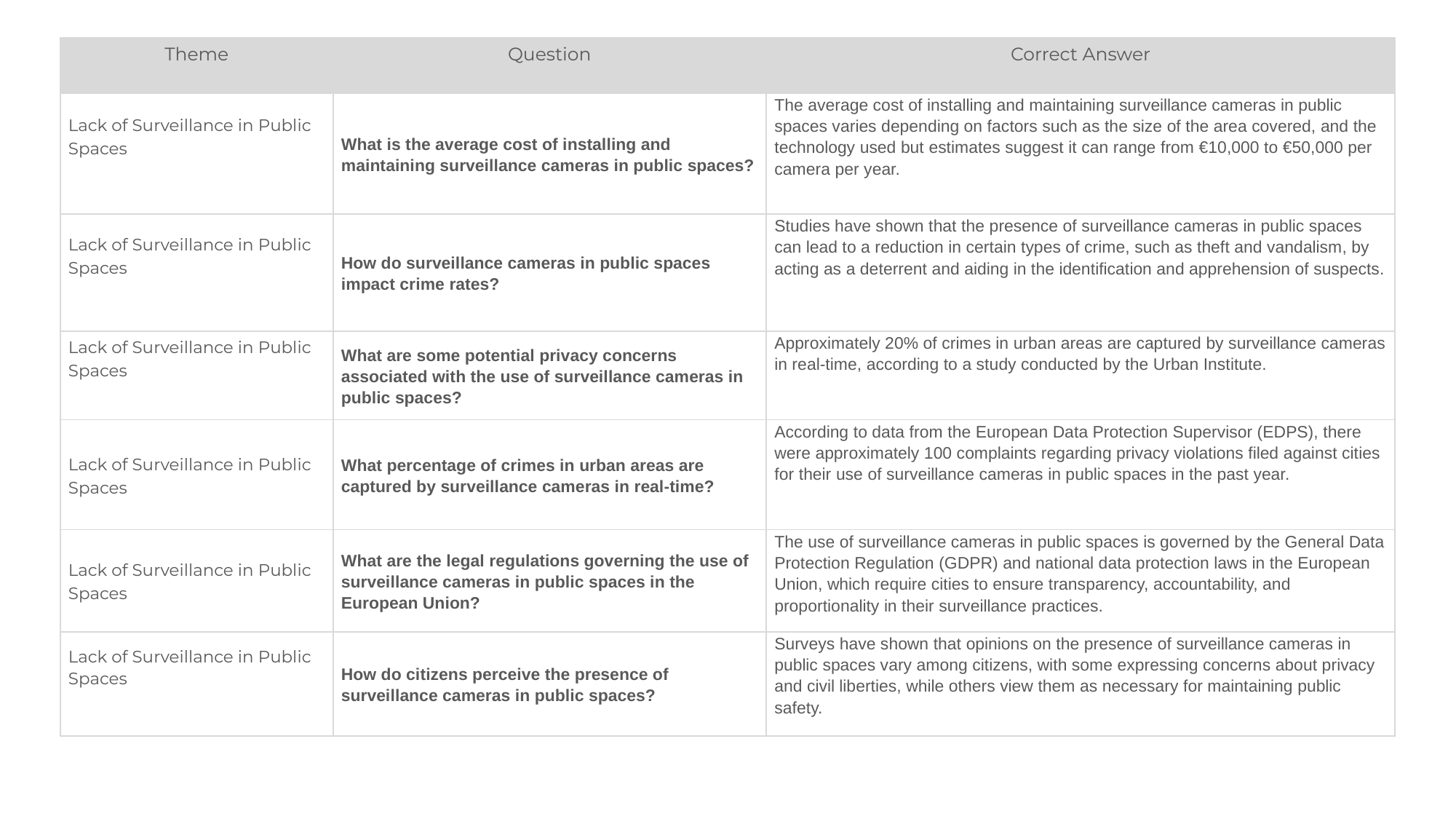

| Theme | Question | Correct Answer |
| --- | --- | --- |
| Lack of Surveillance in Public Spaces | What is the average cost of installing and maintaining surveillance cameras in public spaces? | The average cost of installing and maintaining surveillance cameras in public spaces varies depending on factors such as the size of the area covered, and the technology used but estimates suggest it can range from €10,000 to €50,000 per camera per year. |
| Lack of Surveillance in Public Spaces | How do surveillance cameras in public spaces impact crime rates? | Studies have shown that the presence of surveillance cameras in public spaces can lead to a reduction in certain types of crime, such as theft and vandalism, by acting as a deterrent and aiding in the identification and apprehension of suspects. |
| Lack of Surveillance in Public Spaces | What are some potential privacy concerns associated with the use of surveillance cameras in public spaces? | Approximately 20% of crimes in urban areas are captured by surveillance cameras in real-time, according to a study conducted by the Urban Institute. |
| Lack of Surveillance in Public Spaces | What percentage of crimes in urban areas are captured by surveillance cameras in real-time? | According to data from the European Data Protection Supervisor (EDPS), there were approximately 100 complaints regarding privacy violations filed against cities for their use of surveillance cameras in public spaces in the past year. |
| Lack of Surveillance in Public Spaces | What are the legal regulations governing the use of surveillance cameras in public spaces in the European Union? | The use of surveillance cameras in public spaces is governed by the General Data Protection Regulation (GDPR) and national data protection laws in the European Union, which require cities to ensure transparency, accountability, and proportionality in their surveillance practices. |
| Lack of Surveillance in Public Spaces | How do citizens perceive the presence of surveillance cameras in public spaces? | Surveys have shown that opinions on the presence of surveillance cameras in public spaces vary among citizens, with some expressing concerns about privacy and civil liberties, while others view them as necessary for maintaining public safety. |